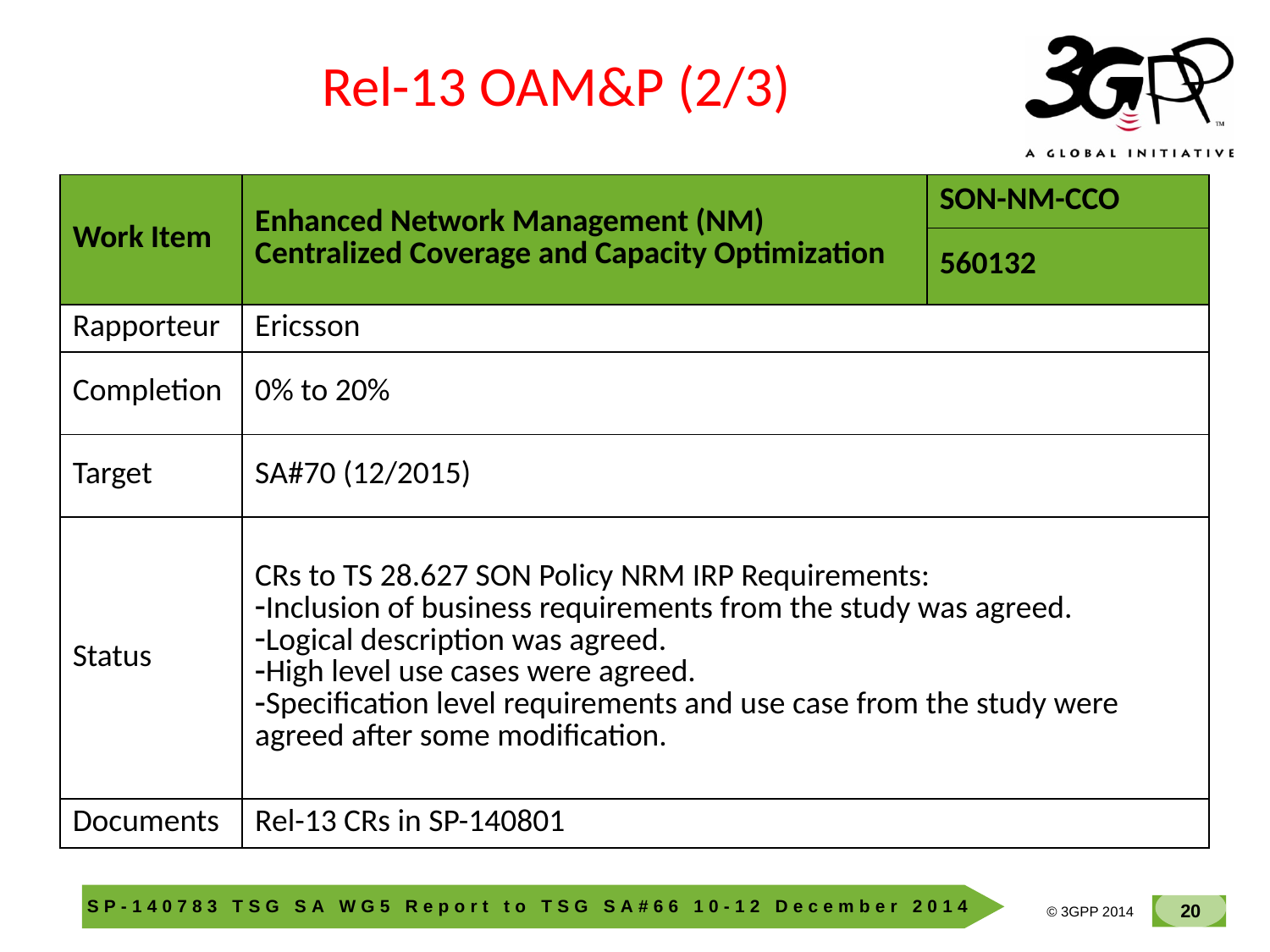

Rel-13 OAM&P (2/3)
| Work Item | Enhanced Network Management (NM) Centralized Coverage and Capacity Optimization | SON-NM-CCO |
| --- | --- | --- |
|  |  | 560132 |
| Rapporteur | Ericsson |  |
| Completion | 0% to 20% |  |
| Target | SA#70 (12/2015) |  |
| Status | CRs to TS 28.627 SON Policy NRM IRP Requirements: Inclusion of business requirements from the study was agreed. Logical description was agreed. High level use cases were agreed. Specification level requirements and use case from the study were agreed after some modification. |  |
| Documents | Rel-13 CRs in SP-140801 |  |